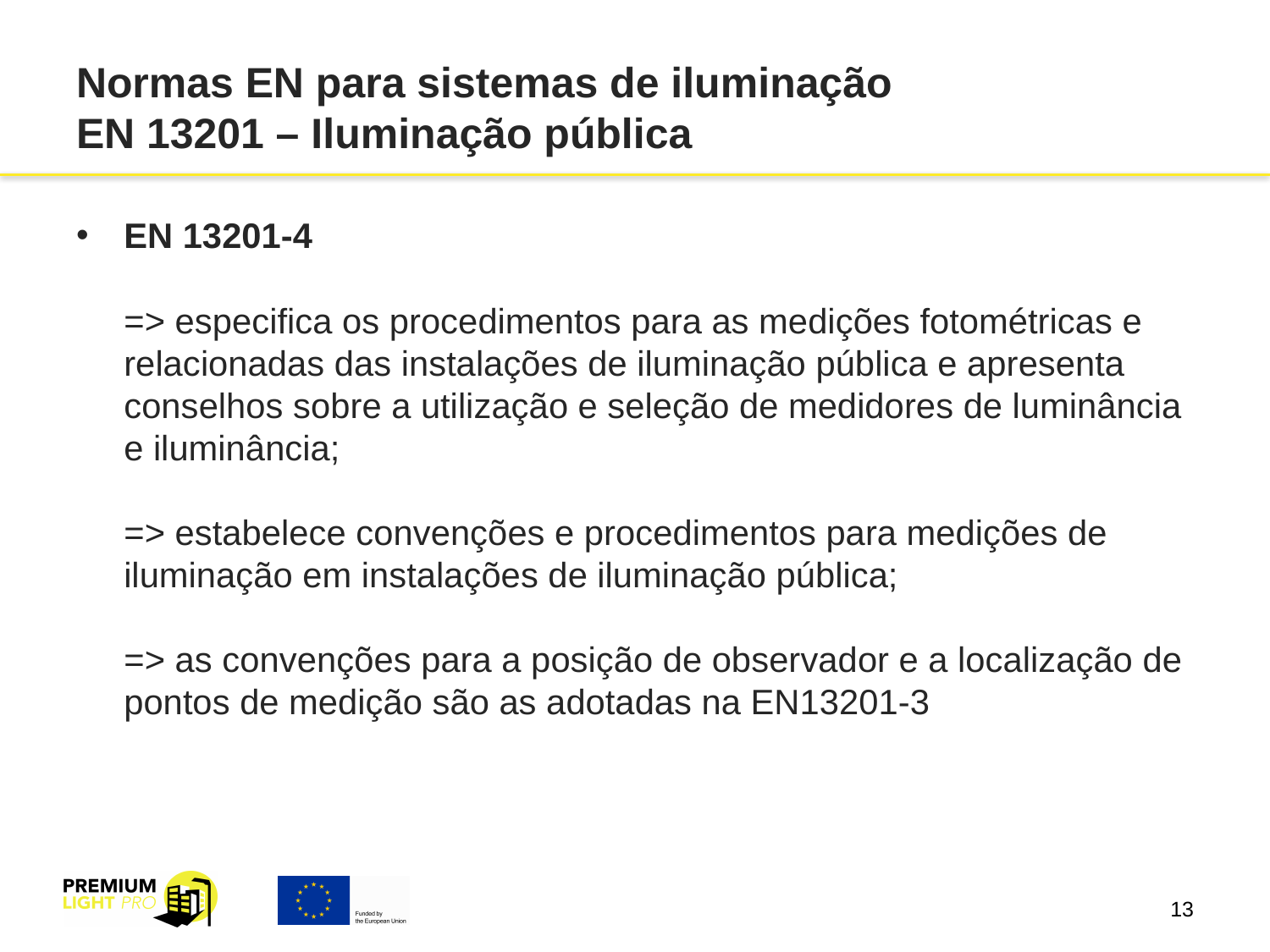

# Normas EN para sistemas de iluminação EN 13201 – Iluminação pública
EN 13201-4
=> especifica os procedimentos para as medições fotométricas e relacionadas das instalações de iluminação pública e apresenta conselhos sobre a utilização e seleção de medidores de luminância e iluminância;
=> estabelece convenções e procedimentos para medições de iluminação em instalações de iluminação pública;
=> as convenções para a posição de observador e a localização de pontos de medição são as adotadas na EN13201-3